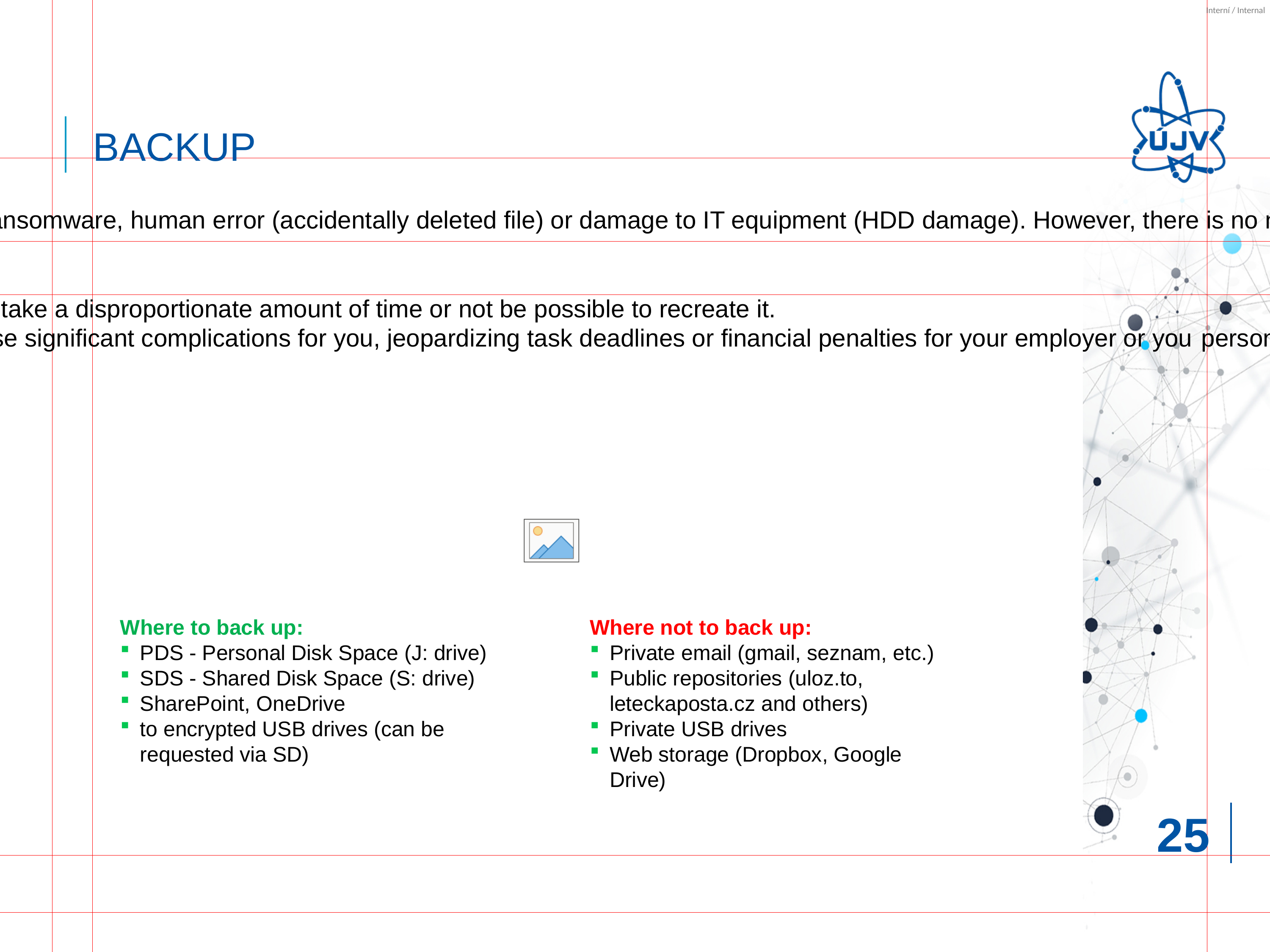

# Backup
Backup is the best protection against ransomware, human error (accidentally deleted file) or damage to IT equipment (HDD damage). However, there is no need to back up all files.

What to back up:
Back up data that is important; it would take a disproportionate amount of time or not be possible to recreate it.
Data that if lost or damaged would cause significant complications for you, jeopardizing task deadlines or financial penalties for your employer or you personally.

Where to back up:
PDS - Personal Disk Space (J: drive)
SDS - Shared Disk Space (S: drive)
SharePoint, OneDrive
to encrypted USB drives (can be requested via SD)
Where not to back up:
Private email (gmail, seznam, etc.)
Public repositories (uloz.to, leteckaposta.cz and others)
Private USB drives
Web storage (Dropbox, Google Drive)
25